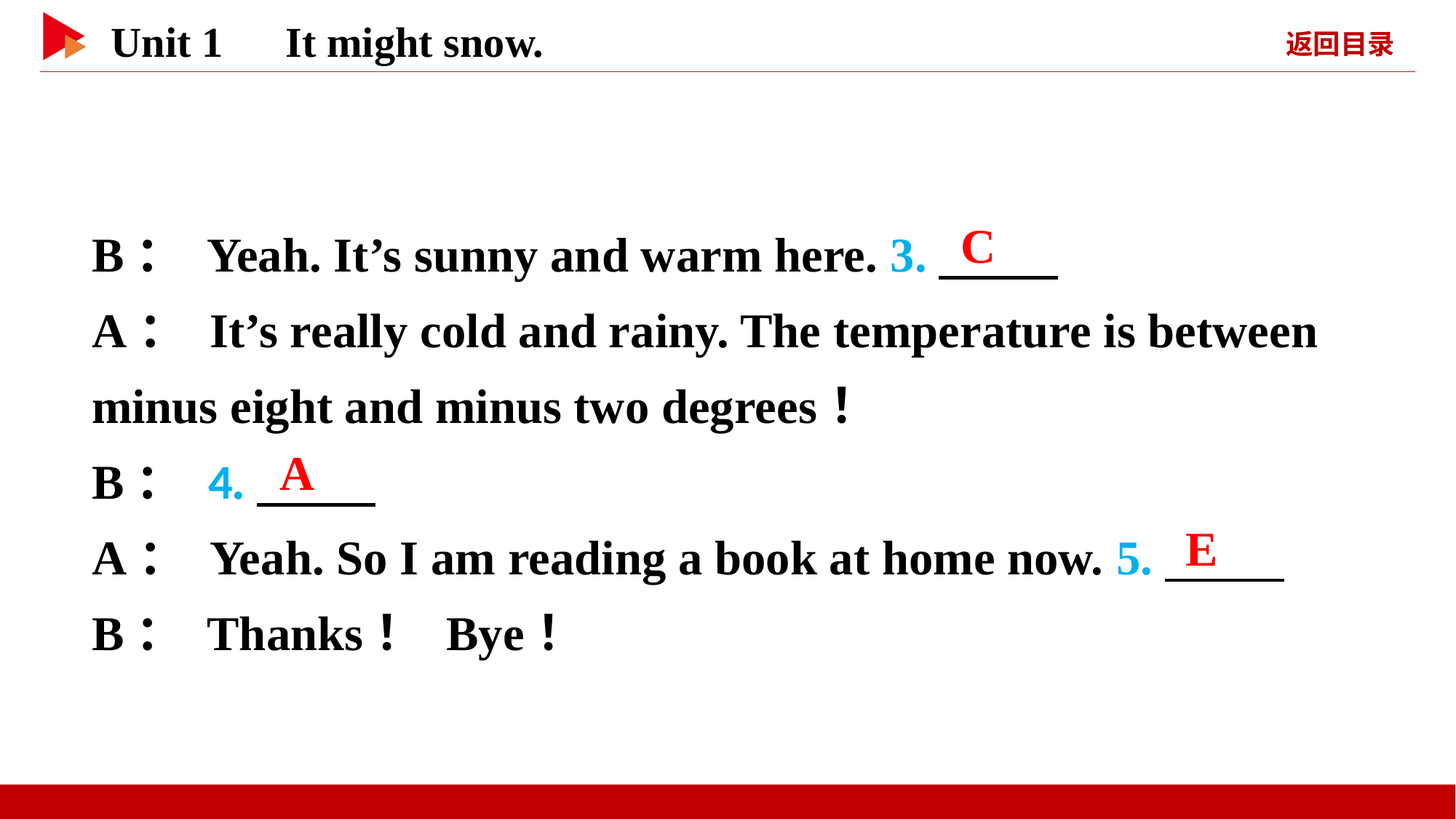

B： Yeah. It’s sunny and warm here. 3.
A： It’s really cold and rainy. The temperature is between minus eight and minus two degrees！
B： 4.
A： Yeah. So I am reading a book at home now. 5.
B： Thanks！ Bye！
　C
　A
　E